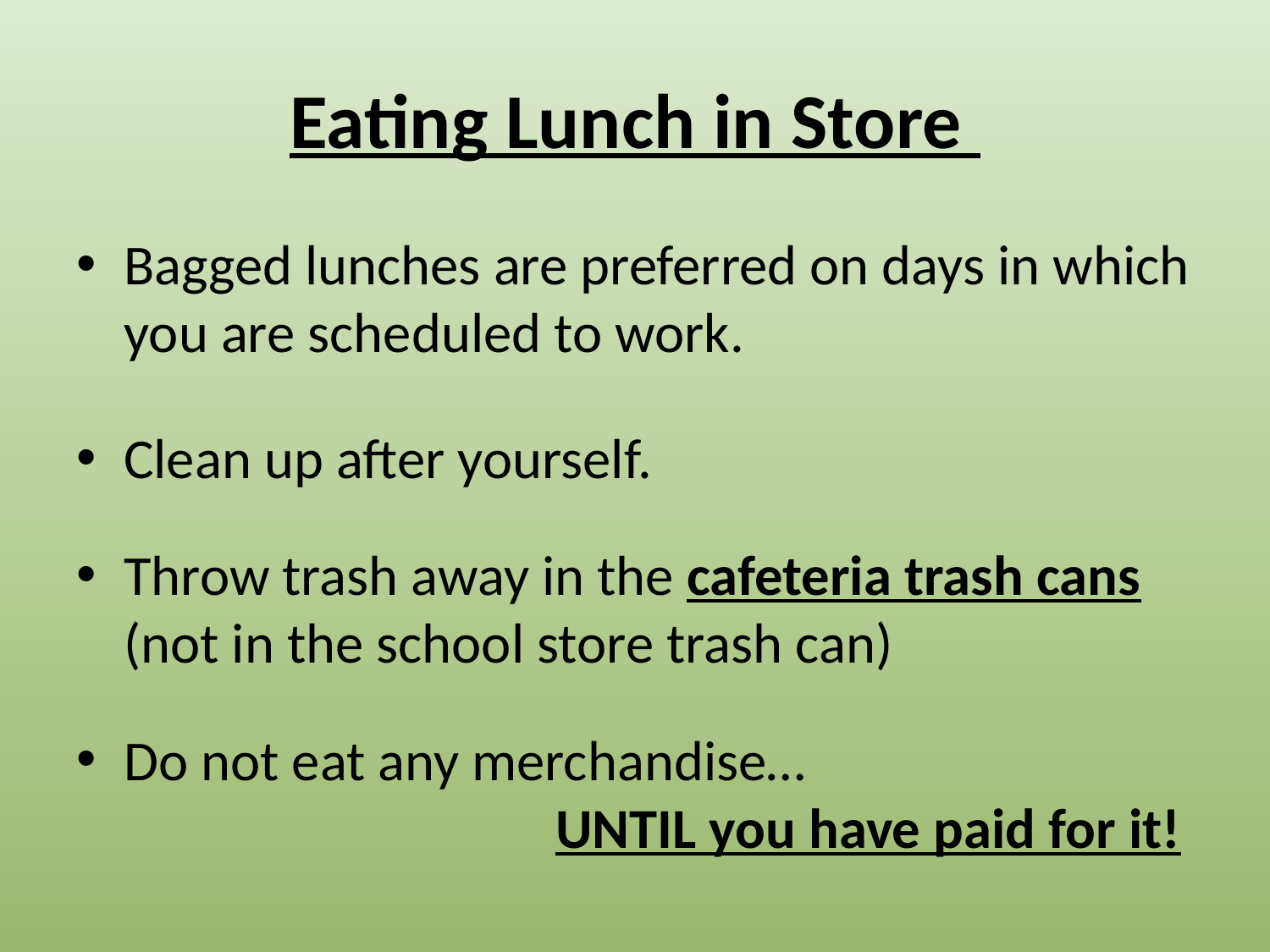

# Eating Lunch in Store
Bagged lunches are preferred on days in which you are scheduled to work.

Clean up after yourself.
Throw trash away in the cafeteria trash cans (not in the school store trash can)
Do not eat any merchandise…
                                  UNTIL you have paid for it!